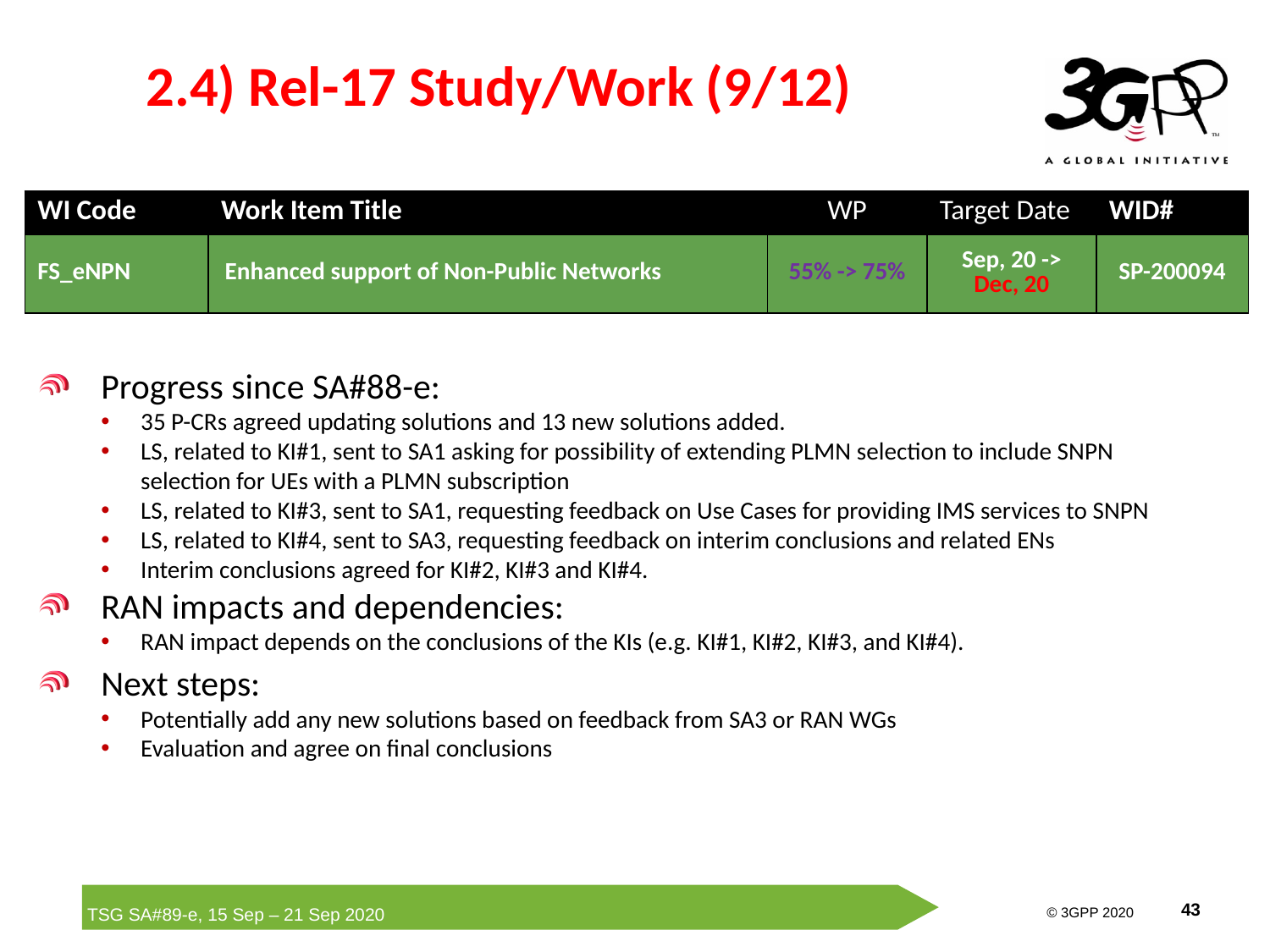

# 2.4) Rel-17 Study/Work (9/12)
| WI Code | Work Item Title | WP | Target Date | WID# |
| --- | --- | --- | --- | --- |
| FS\_eNPN | Enhanced support of Non-Public Networks | 55% -> 75% | Sep, 20 -> Dec, 20 | SP-200094 |
Progress since SA#88-e:
35 P-CRs agreed updating solutions and 13 new solutions added.
LS, related to KI#1, sent to SA1 asking for possibility of extending PLMN selection to include SNPN selection for UEs with a PLMN subscription
LS, related to KI#3, sent to SA1, requesting feedback on Use Cases for providing IMS services to SNPN
LS, related to KI#4, sent to SA3, requesting feedback on interim conclusions and related ENs
Interim conclusions agreed for KI#2, KI#3 and KI#4.
RAN impacts and dependencies:
RAN impact depends on the conclusions of the KIs (e.g. KI#1, KI#2, KI#3, and KI#4).
Next steps:
Potentially add any new solutions based on feedback from SA3 or RAN WGs
Evaluation and agree on final conclusions